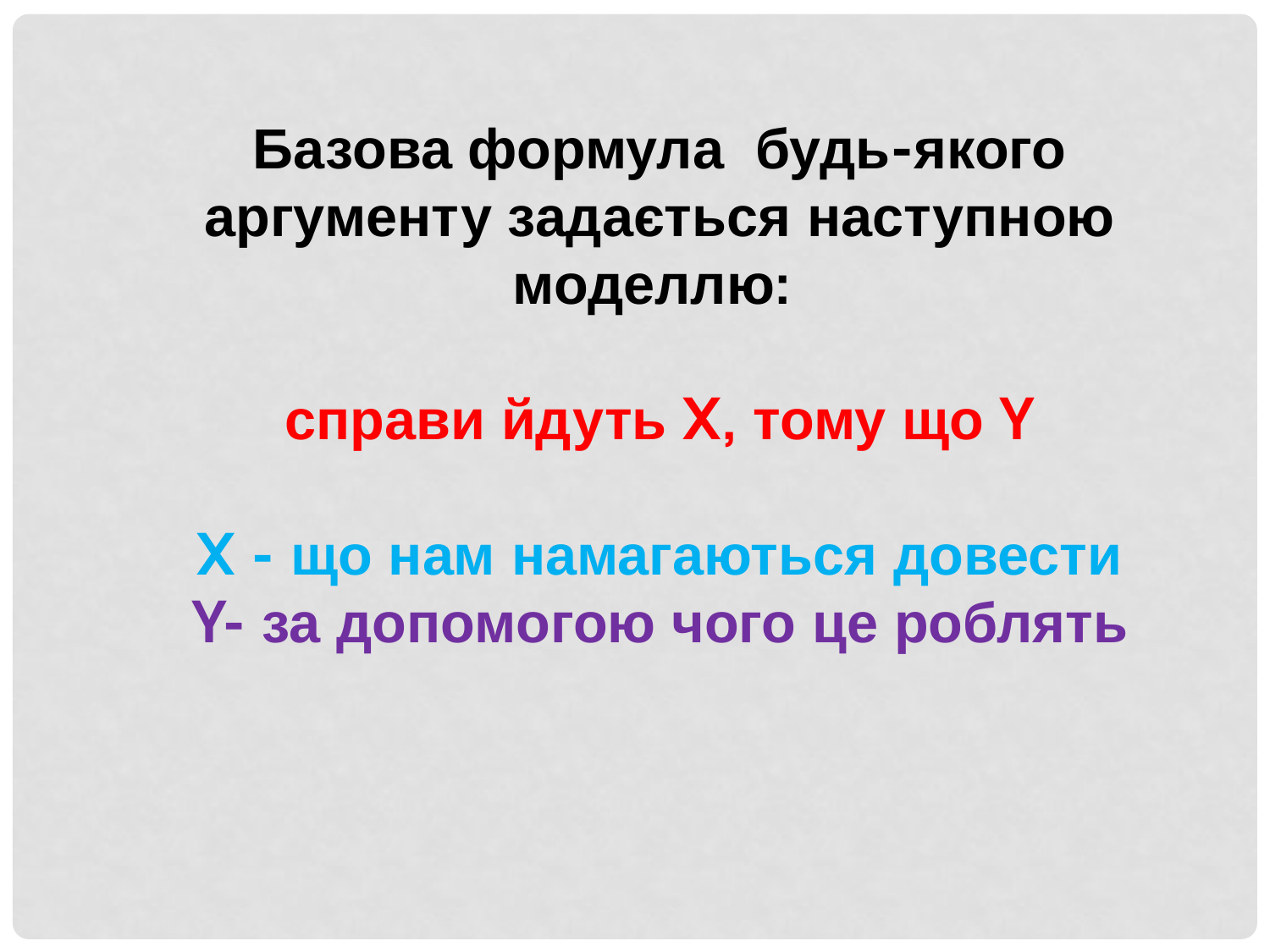

Базова формула  будь-якого аргументу задається наступною моделлю:

справи йдуть X, тому що Y

X - що нам намагаються довести
Y- за допомогою чого це роблять